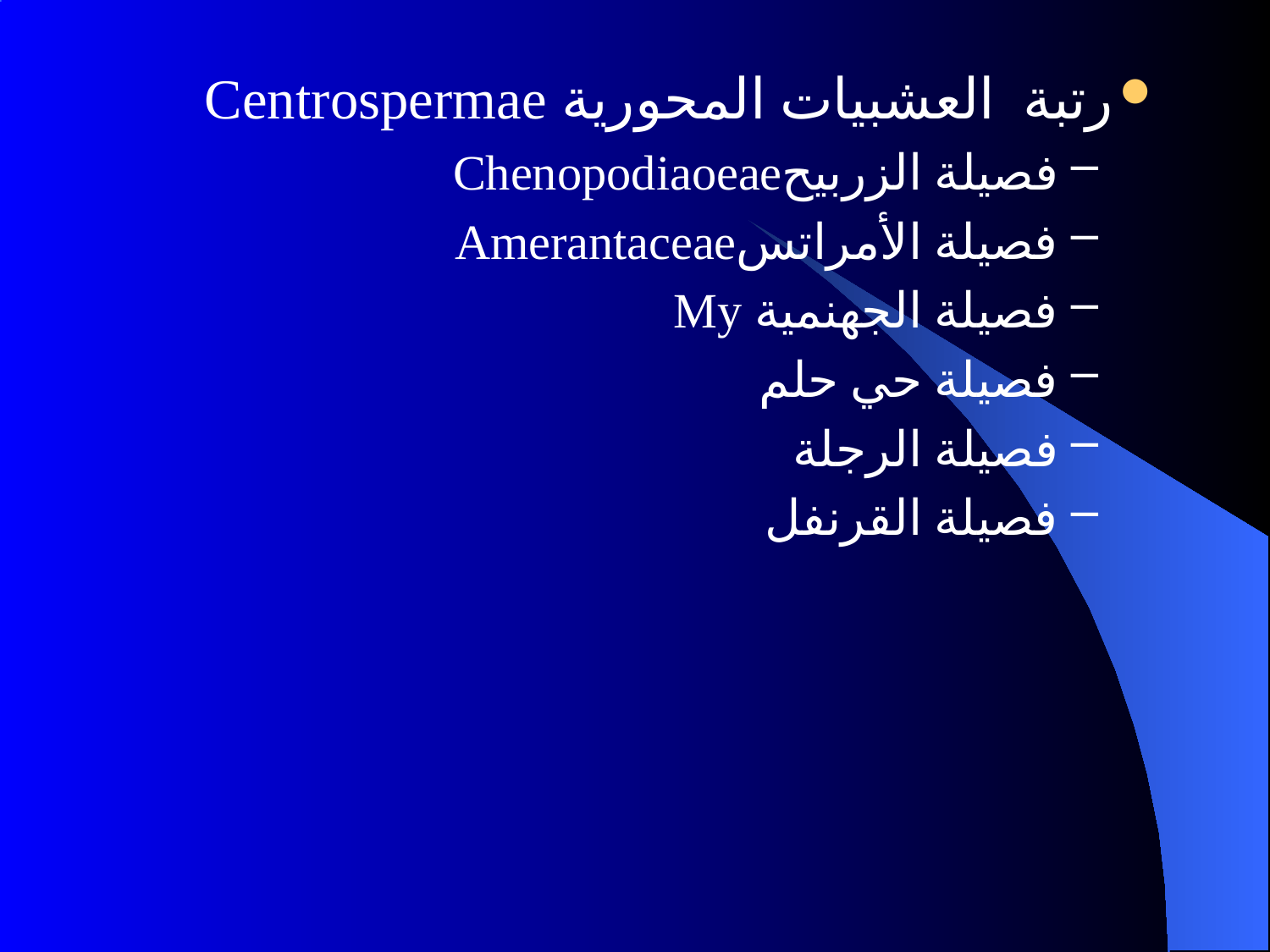

رتبة  العشبيات المحورية Centrospermae
فصيلة الزربيحChenopodiaoeae
فصيلة الأمراتسAmerantaceae
فصيلة الجهنمية My
فصيلة حي حلم
فصيلة الرجلة
فصيلة القرنفل